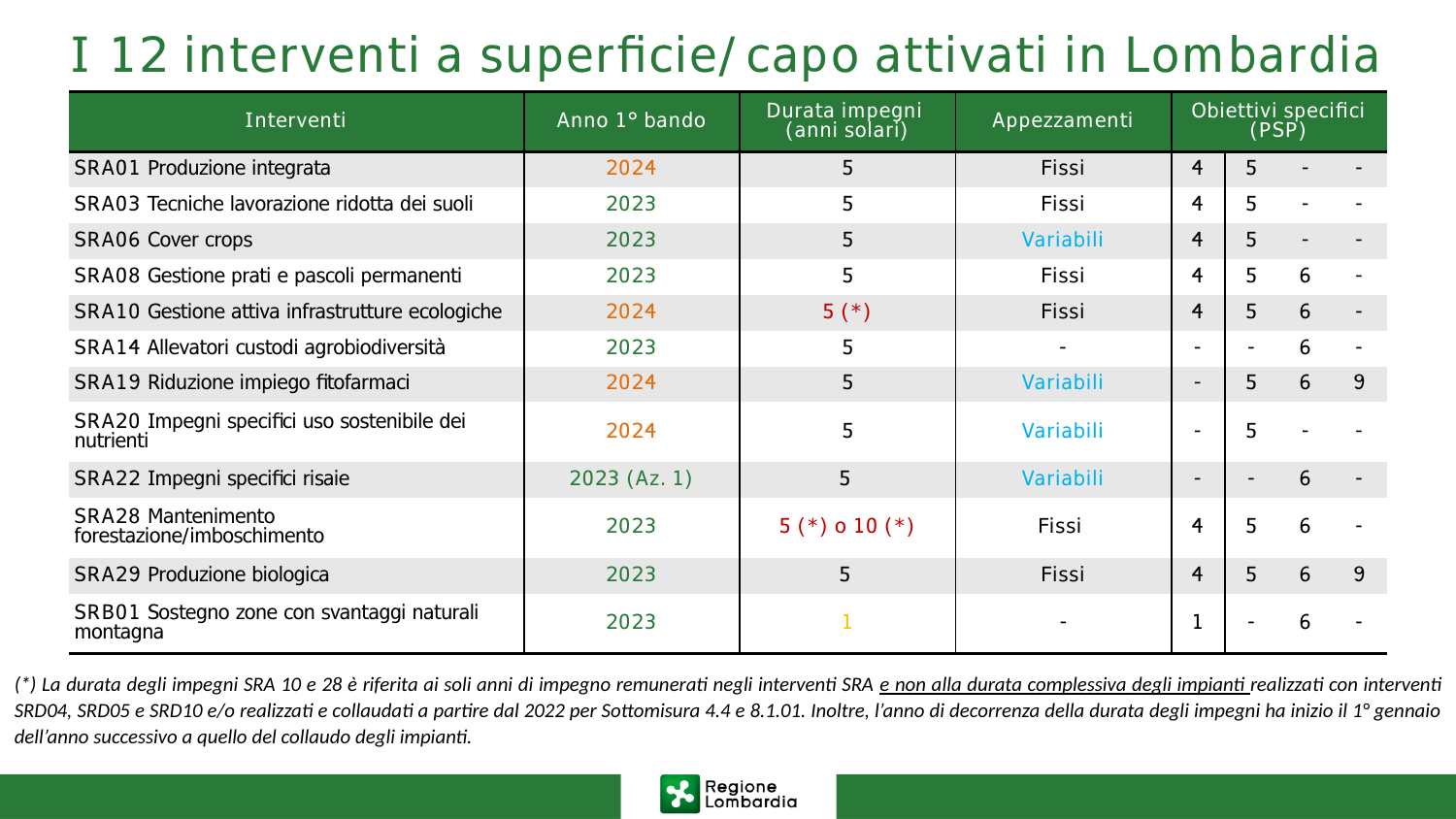

# I 12 interventi a superficie/capo attivati in Lombardia
| Interventi | Anno 1° bando | Durata impegni (anni solari) | Appezzamenti | Obiettivi specifici (PSP) |  |  |  |
| --- | --- | --- | --- | --- | --- | --- | --- |
| SRA01 Produzione integrata | 2024 | 5 | Fissi | 4 | 5 | - | - |
| SRA03 Tecniche lavorazione ridotta dei suoli | 2023 | 5 | Fissi | 4 | 5 | - | - |
| SRA06 Cover crops | 2023 | 5 | Variabili | 4 | 5 | - | - |
| SRA08 Gestione prati e pascoli permanenti | 2023 | 5 | Fissi | 4 | 5 | 6 | - |
| SRA10 Gestione attiva infrastrutture ecologiche | 2024 | 5 (\*) | Fissi | 4 | 5 | 6 | - |
| SRA14 Allevatori custodi agrobiodiversità | 2023 | 5 | - | - | - | 6 | - |
| SRA19 Riduzione impiego fitofarmaci | 2024 | 5 | Variabili | - | 5 | 6 | 9 |
| SRA20 Impegni specifici uso sostenibile dei nutrienti | 2024 | 5 | Variabili | - | 5 | - | - |
| SRA22 Impegni specifici risaie | 2023 (Az. 1) | 5 | Variabili | - | - | 6 | - |
| SRA28 Mantenimento forestazione/imboschimento | 2023 | 5 (\*) o 10 (\*) | Fissi | 4 | 5 | 6 | - |
| SRA29 Produzione biologica | 2023 | 5 | Fissi | 4 | 5 | 6 | 9 |
| SRB01 Sostegno zone con svantaggi naturali montagna | 2023 | 1 | - | 1 | - | 6 | - |
(*) La durata degli impegni SRA 10 e 28 è riferita ai soli anni di impegno remunerati negli interventi SRA e non alla durata complessiva degli impianti realizzati con interventi SRD04, SRD05 e SRD10 e/o realizzati e collaudati a partire dal 2022 per Sottomisura 4.4 e 8.1.01. Inoltre, l’anno di decorrenza della durata degli impegni ha inizio il 1° gennaio dell’anno successivo a quello del collaudo degli impianti.